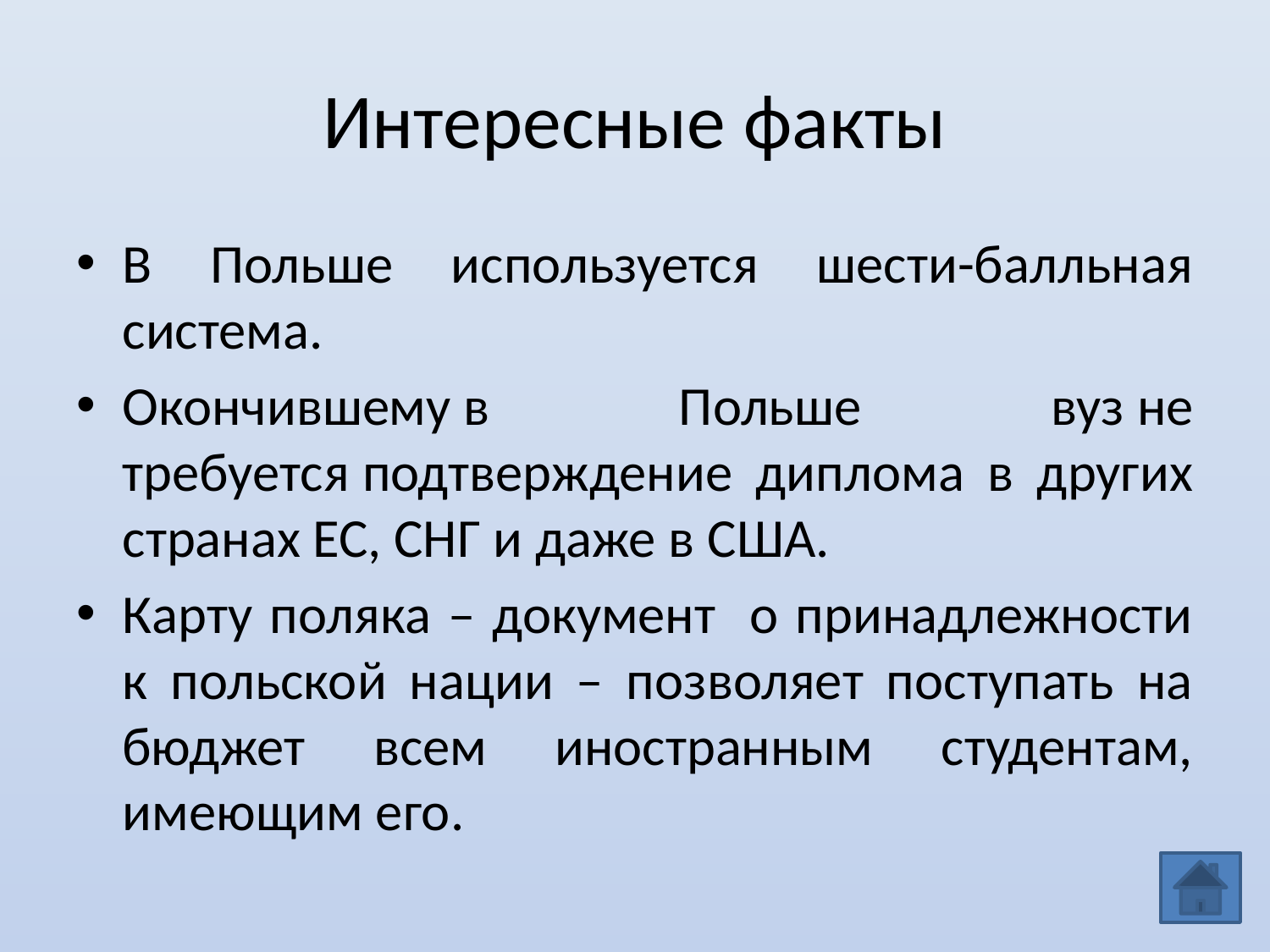

# Интересные факты
В Польше используется шести-балльная система.
Окончившему в Польше вуз не требуется подтверждение диплома в других странах ЕС, СНГ и даже в США.
Карту поляка – документ  о принадлежности к польской нации – позволяет поступать на бюджет всем иностранным студентам, имеющим его.